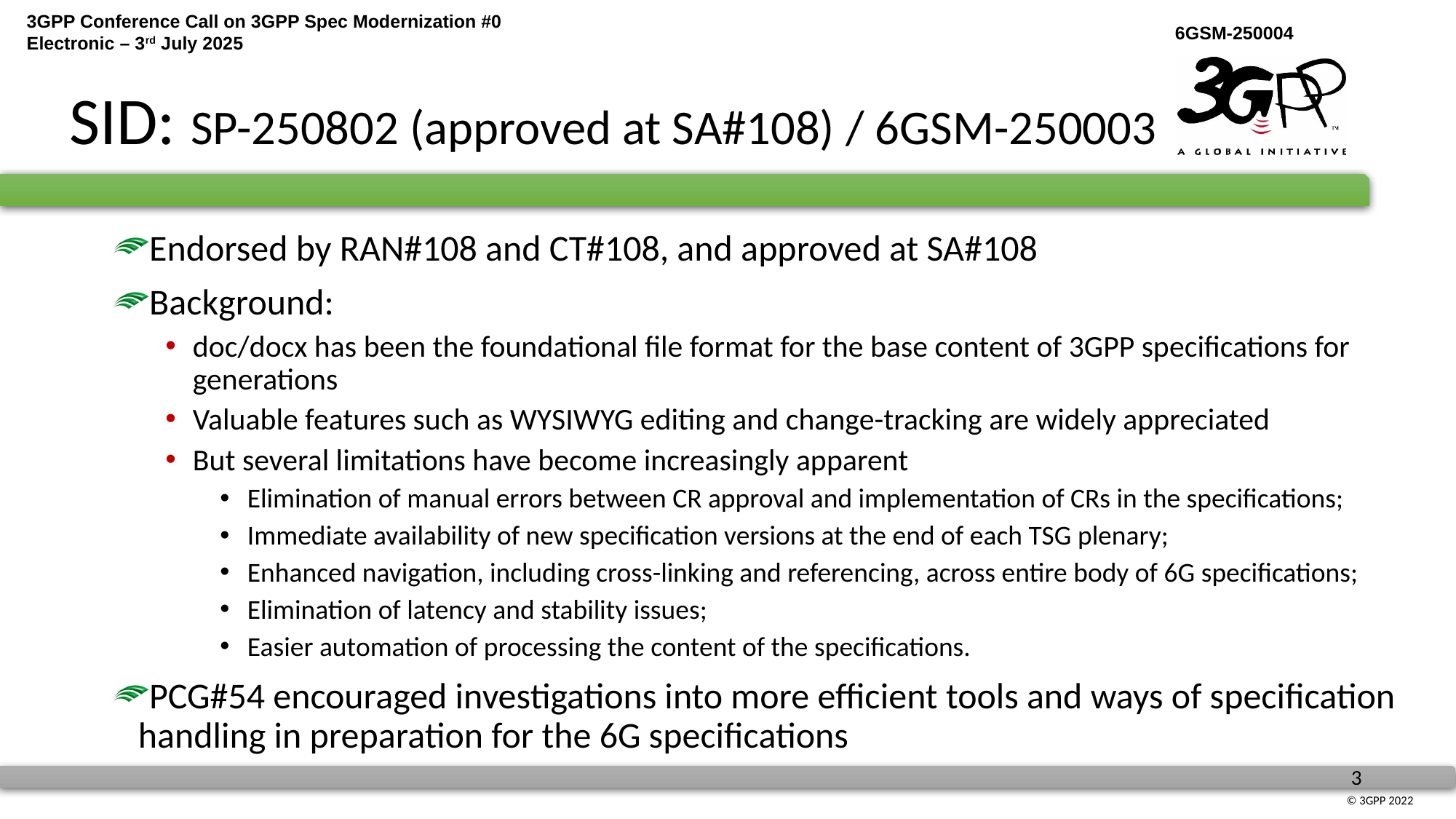

# SID: SP-250802 (approved at SA#108) / 6GSM-250003
Endorsed by RAN#108 and CT#108, and approved at SA#108
Background:
doc/docx has been the foundational file format for the base content of 3GPP specifications for generations
Valuable features such as WYSIWYG editing and change-tracking are widely appreciated
But several limitations have become increasingly apparent
Elimination of manual errors between CR approval and implementation of CRs in the specifications;
Immediate availability of new specification versions at the end of each TSG plenary;
Enhanced navigation, including cross-linking and referencing, across entire body of 6G specifications;
Elimination of latency and stability issues;
Easier automation of processing the content of the specifications.
PCG#54 encouraged investigations into more efficient tools and ways of specification handling in preparation for the 6G specifications